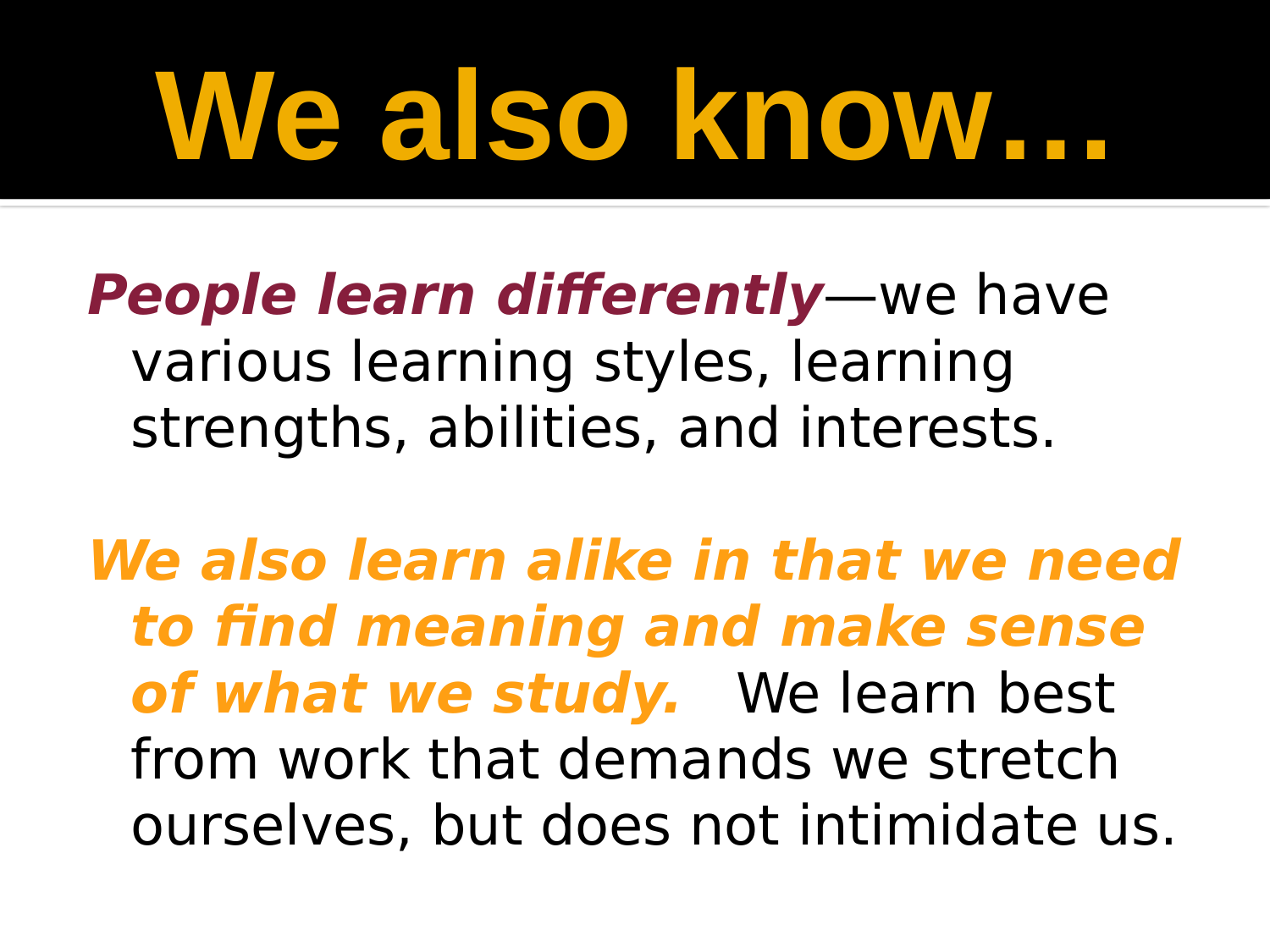

# We also know…
People learn differently—we have various learning styles, learning strengths, abilities, and interests.

We also learn alike in that we need to find meaning and make sense of what we study.   We learn best from work that demands we stretch ourselves, but does not intimidate us.